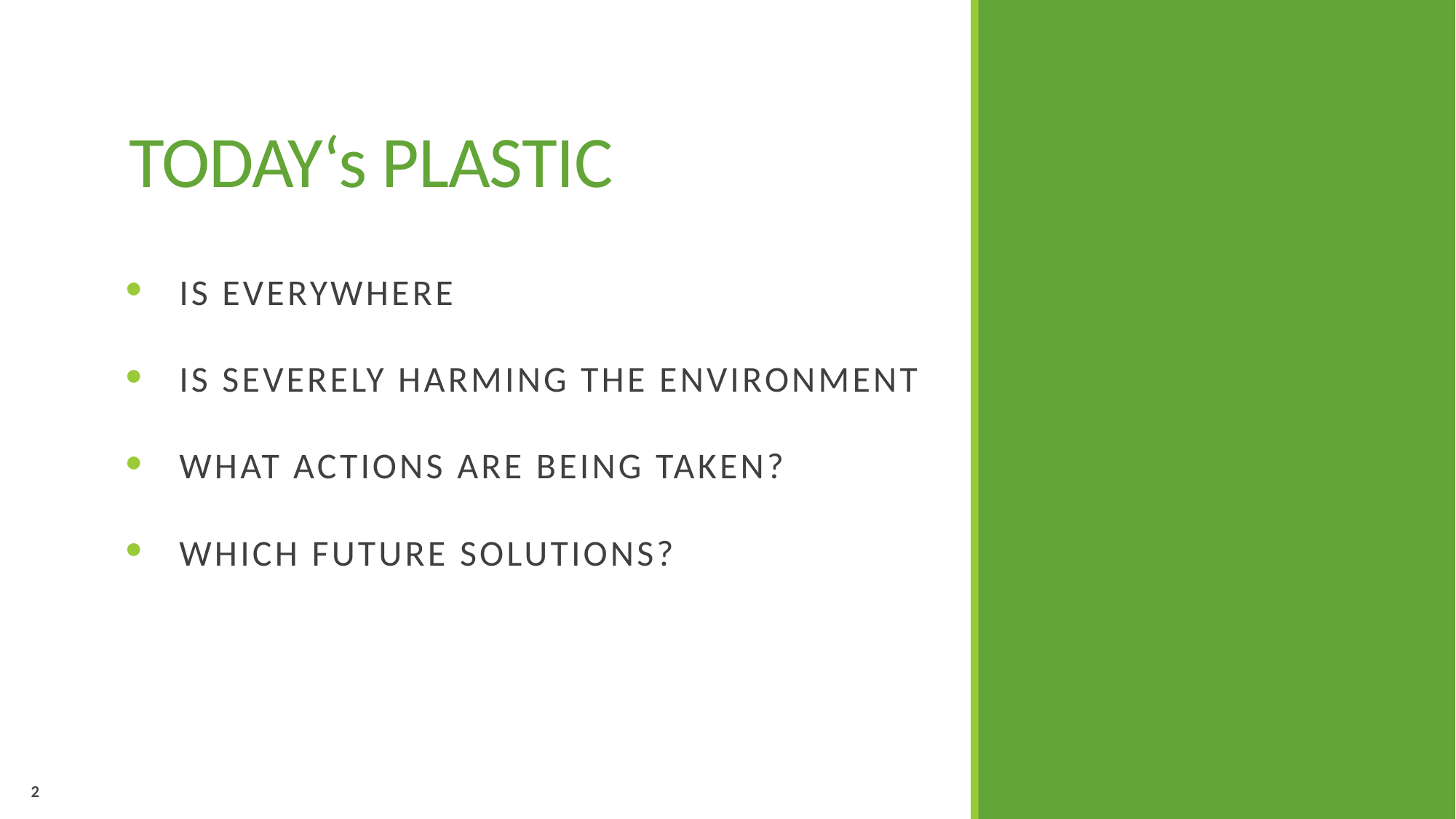

# TODAY‘s PLASTIC
Is everywhere
Is severely harming the environment
what actions are being taken?
Which future solutions?

2